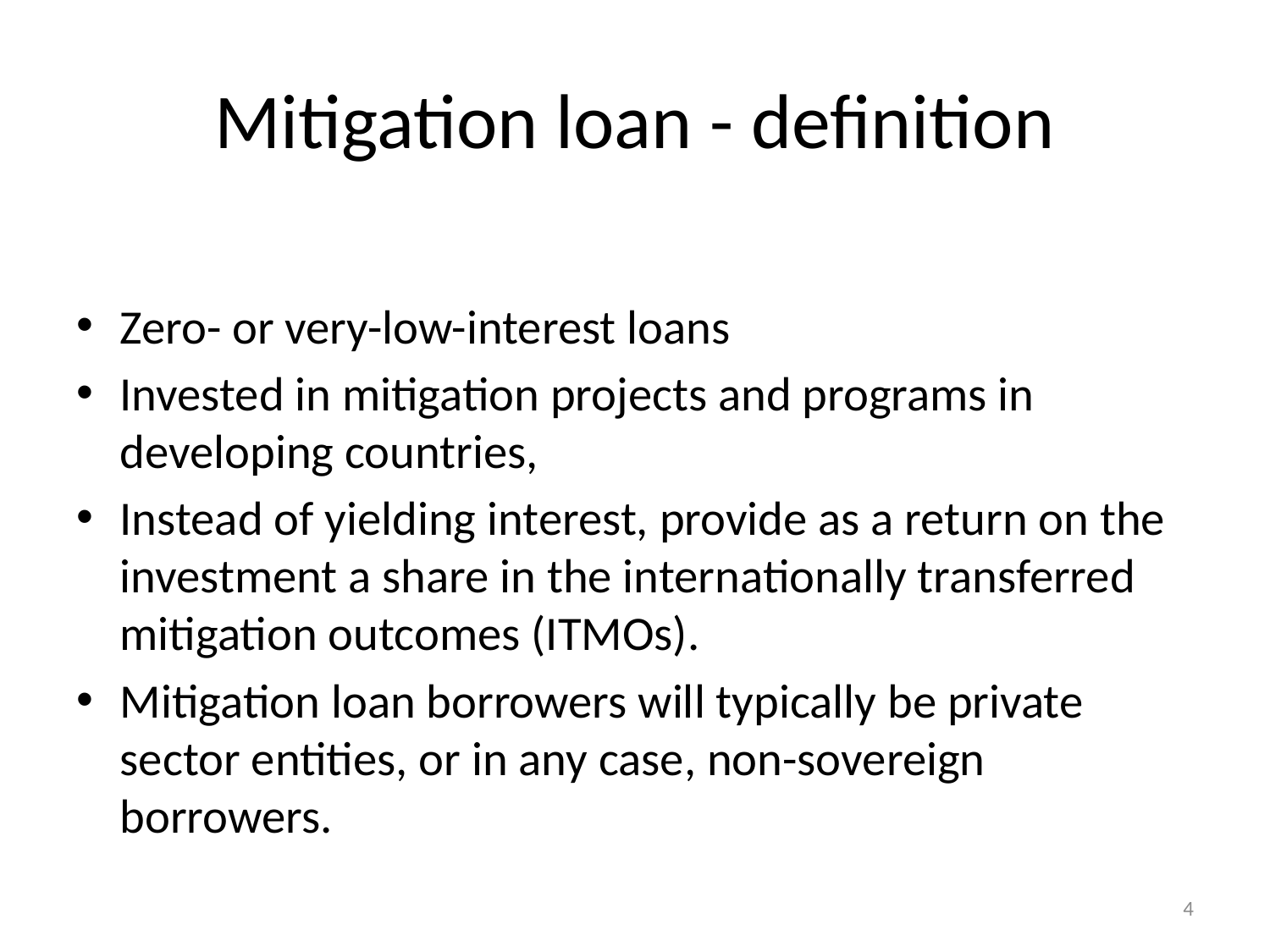

# Mitigation loan - definition

Zero- or very-low-interest loans
Invested in mitigation projects and programs in developing countries,
Instead of yielding interest, provide as a return on the investment a share in the internationally transferred mitigation outcomes (ITMOs).
Mitigation loan borrowers will typically be private sector entities, or in any case, non-sovereign borrowers.
4